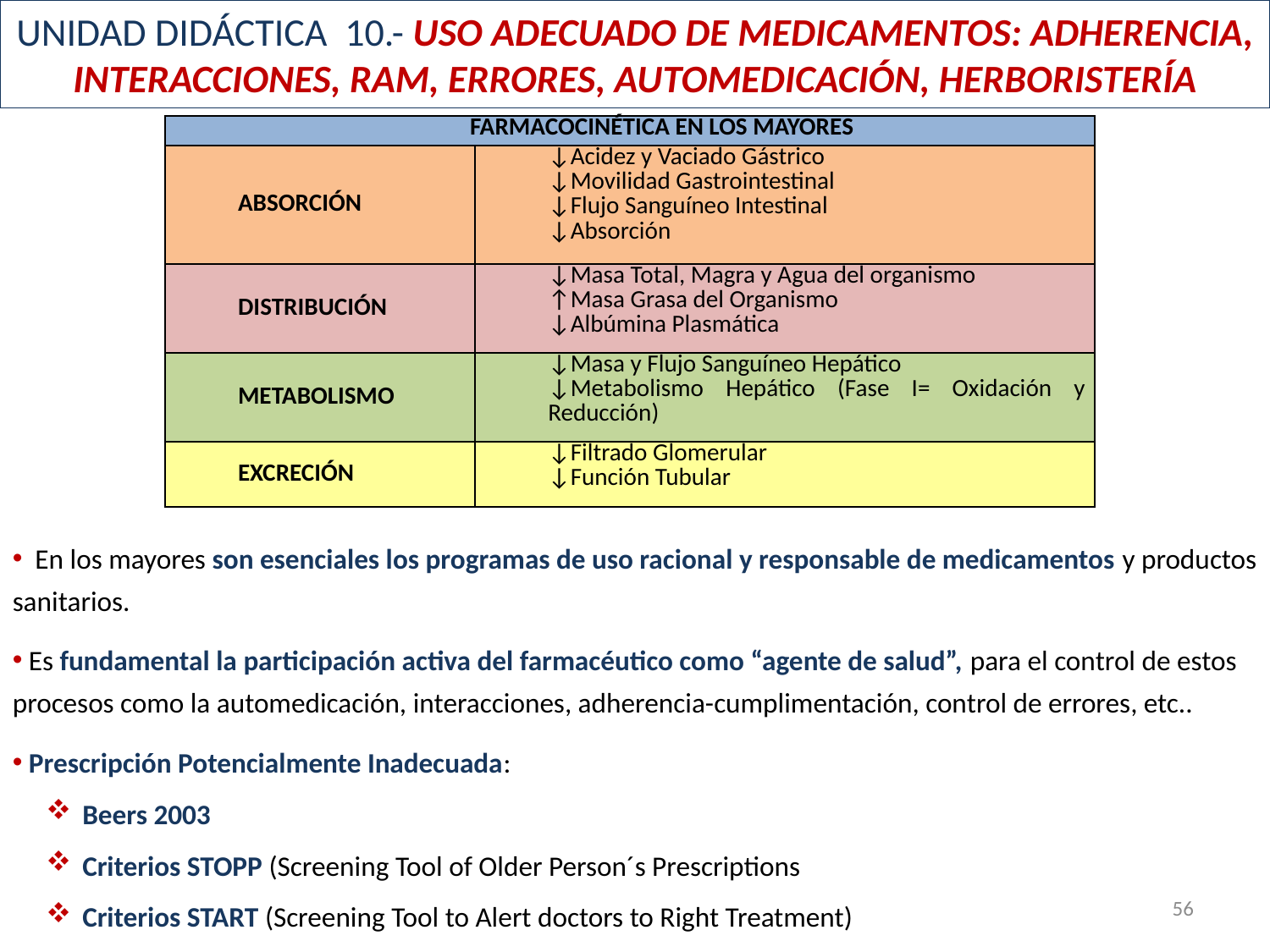

# UNIDAD DIDÁCTICA  10.- USO ADECUADO DE MEDICAMENTOS: ADHERENCIA, INTERACCIONES, RAM, ERRORES, AUTOMEDICACIÓN, HERBORISTERÍA
| FARMACOCINÉTICA EN LOS MAYORES |  |
| --- | --- |
| ABSORCIÓN | ↓Acidez y Vaciado Gástrico ↓Movilidad Gastrointestinal ↓Flujo Sanguíneo Intestinal ↓Absorción |
| DISTRIBUCIÓN | ↓Masa Total, Magra y Agua del organismo ↑Masa Grasa del Organismo ↓Albúmina Plasmática |
| METABOLISMO | ↓Masa y Flujo Sanguíneo Hepático ↓Metabolismo Hepático (Fase I= Oxidación y Reducción) |
| EXCRECIÓN | ↓Filtrado Glomerular ↓Función Tubular |

  En los mayores son esenciales los programas de uso racional y responsable de medicamentos y productos sanitarios.
 Es fundamental la participación activa del farmacéutico como “agente de salud”, para el control de estos procesos como la automedicación, interacciones, adherencia-cumplimentación, control de errores, etc..
 Prescripción Potencialmente Inadecuada:
 Beers 2003
 Criterios STOPP (Screening Tool of Older Person´s Prescriptions
 Criterios START (Screening Tool to Alert doctors to Right Treatment)

56